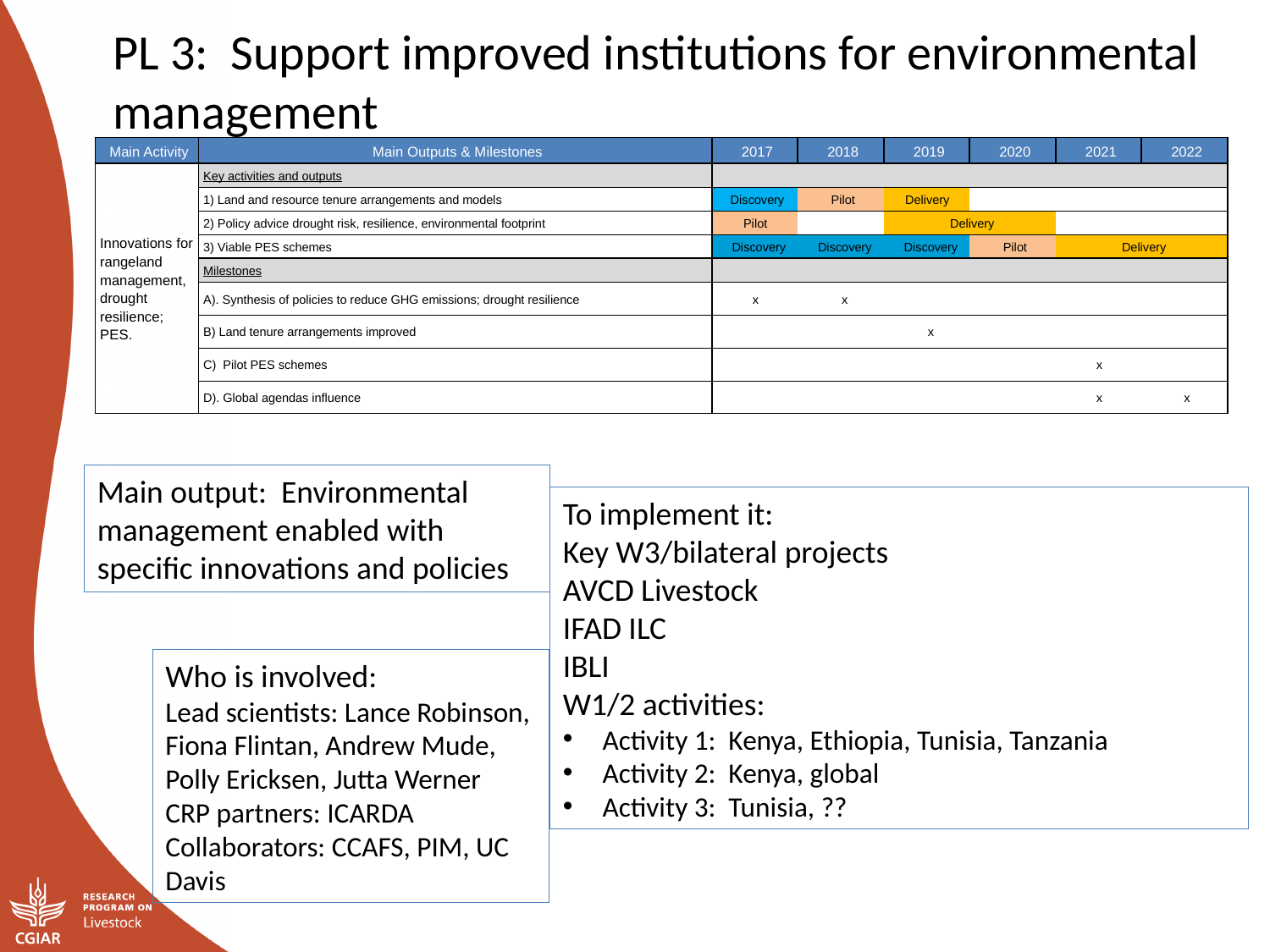

PL 3:  Support improved institutions for environmental management
| Main Activity | Main Outputs & Milestones | 2017 | 2018 | 2019 | 2020 | 2021 | 2022 |
| --- | --- | --- | --- | --- | --- | --- | --- |
| Innovations for rangeland management, drought resilience; PES. | Key activities and outputs |  |  |  |  |  |  |
|  | 1) Land and resource tenure arrangements and models | Discovery | Pilot | Delivery |  |  |  |
|  | 2) Policy advice drought risk, resilience, environmental footprint | Pilot |  | Delivery |  |  |  |
|  | 3) Viable PES schemes | Discovery | Discovery | Discovery | Pilot | Delivery |  |
|  | Milestones |  |  |  |  |  |  |
|  | A). Synthesis of policies to reduce GHG emissions; drought resilience | x | x |  |  |  |  |
|  | B) Land tenure arrangements improved |  |  | x |  |  |  |
|  | C) Pilot PES schemes |  |  |  |  | x |  |
|  | D). Global agendas influence |  |  |  |  | x | x |
Main output:  Environmental management enabled with specific innovations and policies
To implement it:
Key W3/bilateral projects
AVCD Livestock
IFAD ILC
IBLI
W1/2 activities:
Activity 1:  Kenya, Ethiopia, Tunisia, Tanzania
Activity 2:  Kenya, global
Activity 3:  Tunisia, ??
Who is involved:
Lead scientists: Lance Robinson, Fiona Flintan, Andrew Mude, Polly Ericksen, Jutta Werner
CRP partners: ICARDA
Collaborators: CCAFS, PIM, UC Davis